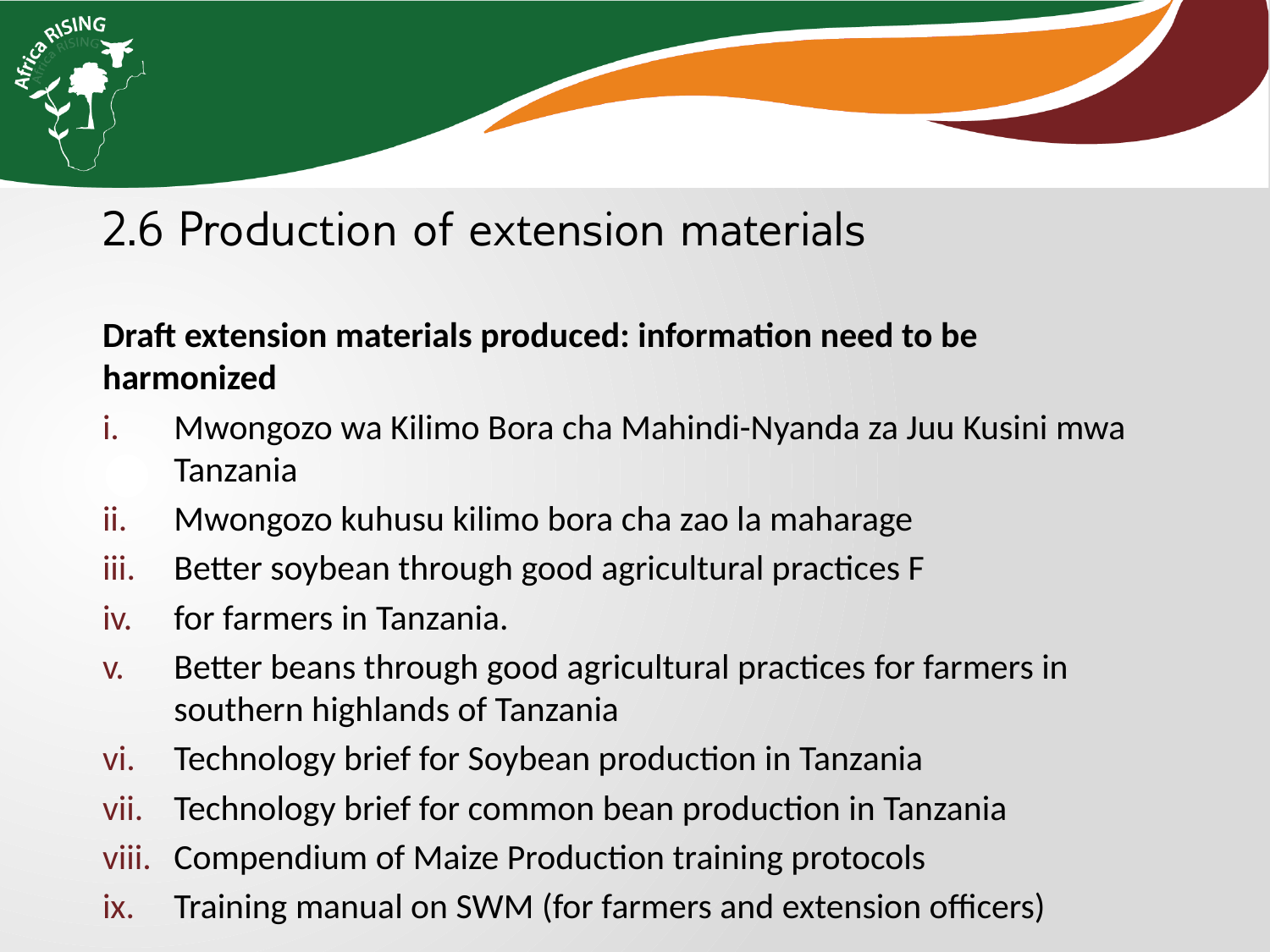

2.6 Production of extension materials

Draft extension materials produced: information need to be harmonized
Mwongozo wa Kilimo Bora cha Mahindi-Nyanda za Juu Kusini mwa Tanzania
Mwongozo kuhusu kilimo bora cha zao la maharage
Better soybean through good agricultural practices F
for farmers in Tanzania.
Better beans through good agricultural practices for farmers in southern highlands of Tanzania
Technology brief for Soybean production in Tanzania
Technology brief for common bean production in Tanzania
Compendium of Maize Production training protocols
Training manual on SWM (for farmers and extension officers)